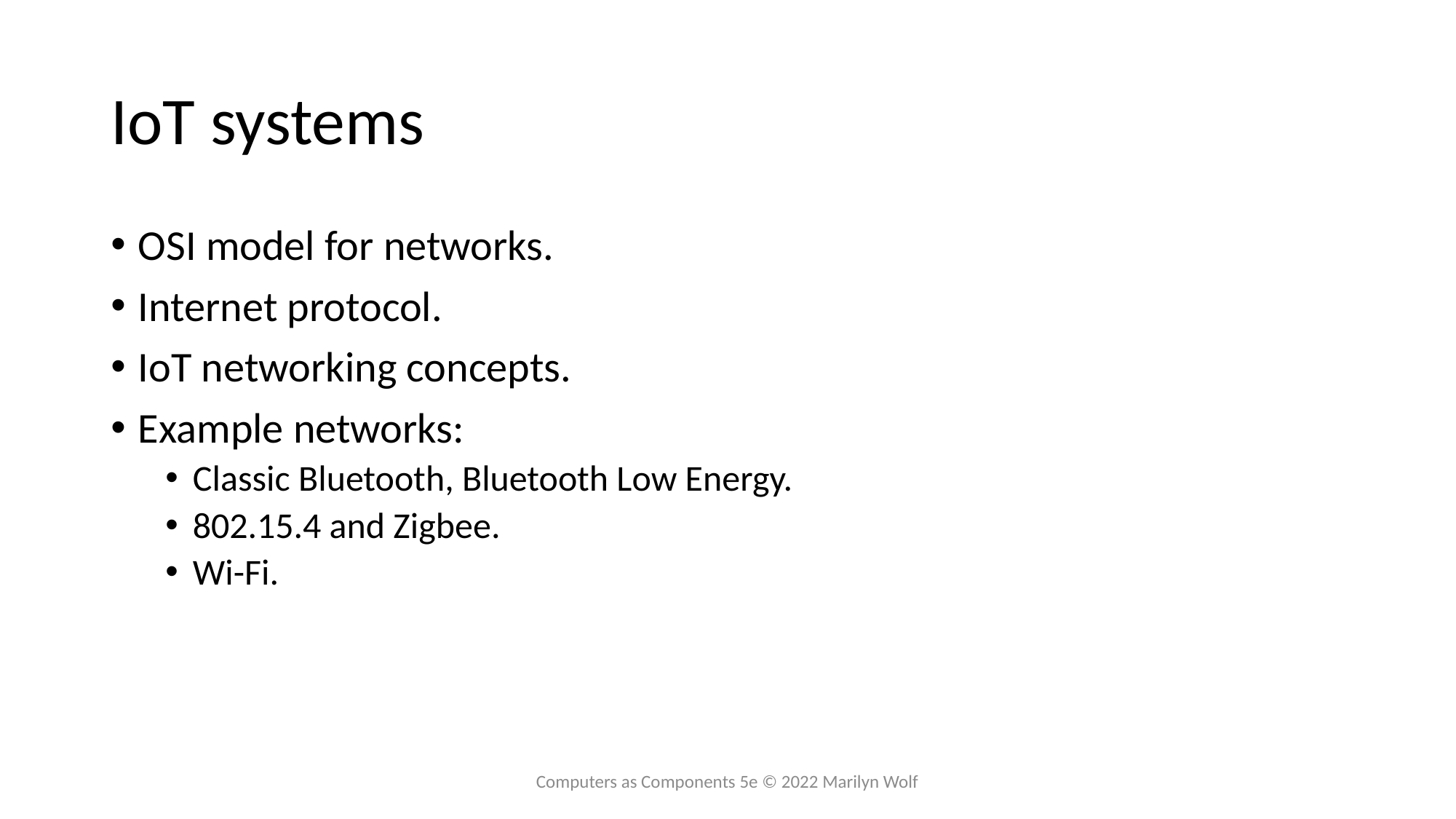

# IoT systems
OSI model for networks.
Internet protocol.
IoT networking concepts.
Example networks:
Classic Bluetooth, Bluetooth Low Energy.
802.15.4 and Zigbee.
Wi-Fi.
Computers as Components 5e © 2022 Marilyn Wolf